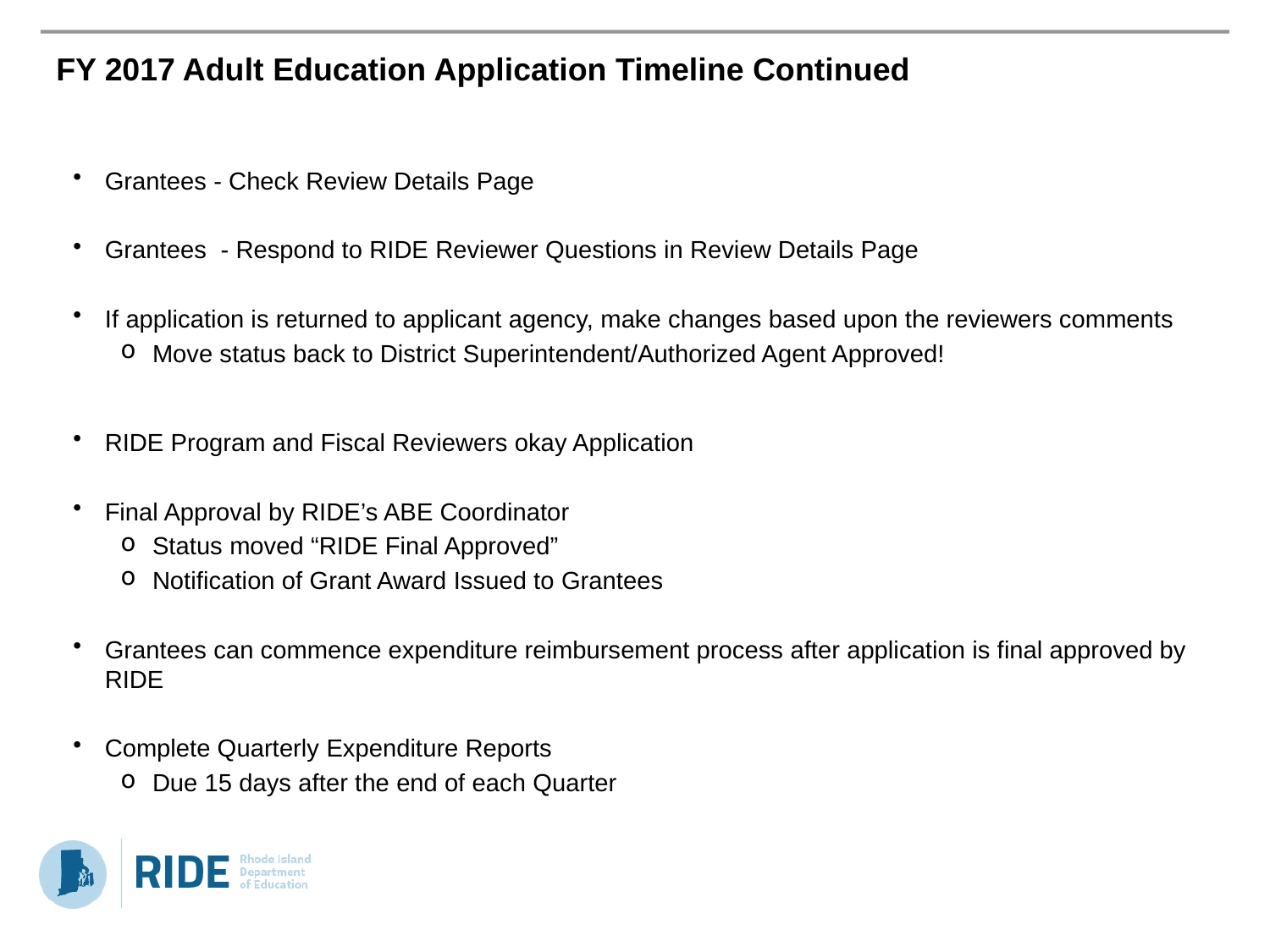

# FY 2017 Adult Education Application Timeline Continued
Grantees - Check Review Details Page

Grantees  - Respond to RIDE Reviewer Questions in Review Details Page

If application is returned to applicant agency, make changes based upon the reviewers comments
Move status back to District Superintendent/Authorized Agent Approved!

RIDE Program and Fiscal Reviewers okay Application

Final Approval by RIDE’s ABE Coordinator
Status moved “RIDE Final Approved”
Notification of Grant Award Issued to Grantees

Grantees can commence expenditure reimbursement process after application is final approved by RIDE

Complete Quarterly Expenditure Reports
Due 15 days after the end of each Quarter